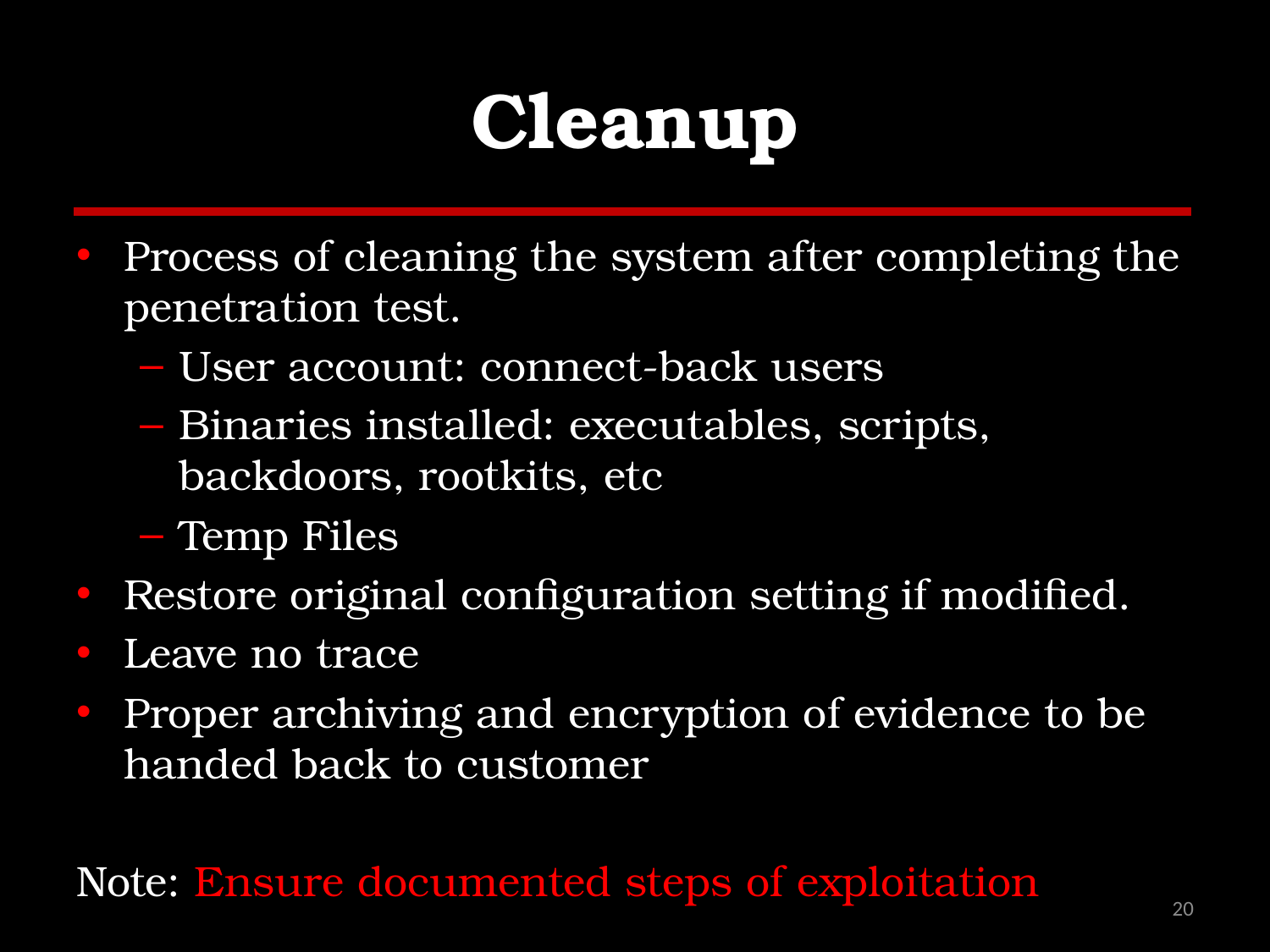

# Cleanup
Process of cleaning the system after completing the penetration test.
User account: connect-back users
Binaries installed: executables, scripts, backdoors, rootkits, etc
Temp Files
Restore original configuration setting if modified.
Leave no trace
Proper archiving and encryption of evidence to be handed back to customer

Note: Ensure documented steps of exploitation
20